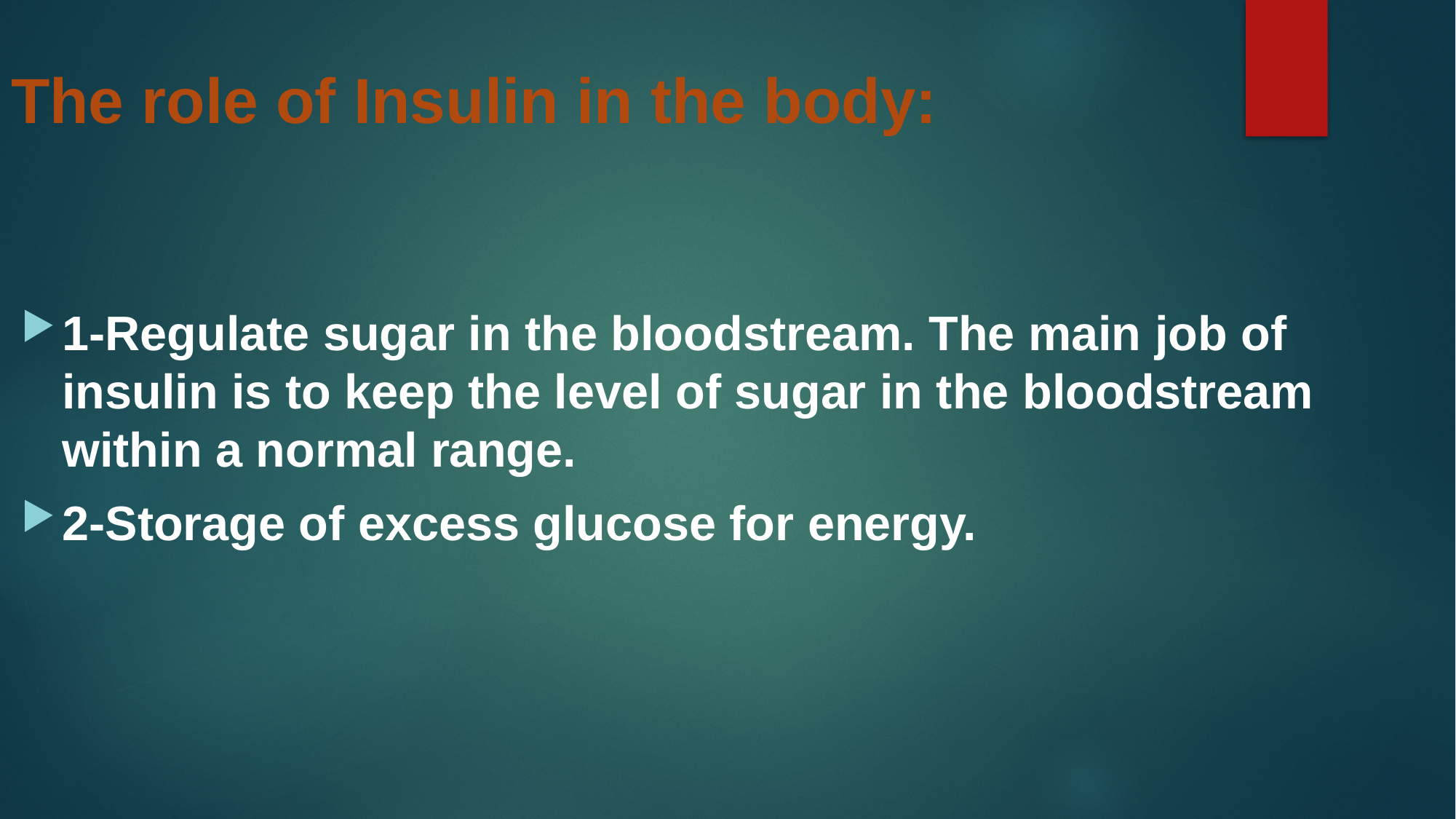

# The role of Insulin in the body:

1-Regulate sugar in the bloodstream. The main job of insulin is to keep the level of sugar in the bloodstream  within a normal range.
2-Storage of excess glucose for energy.